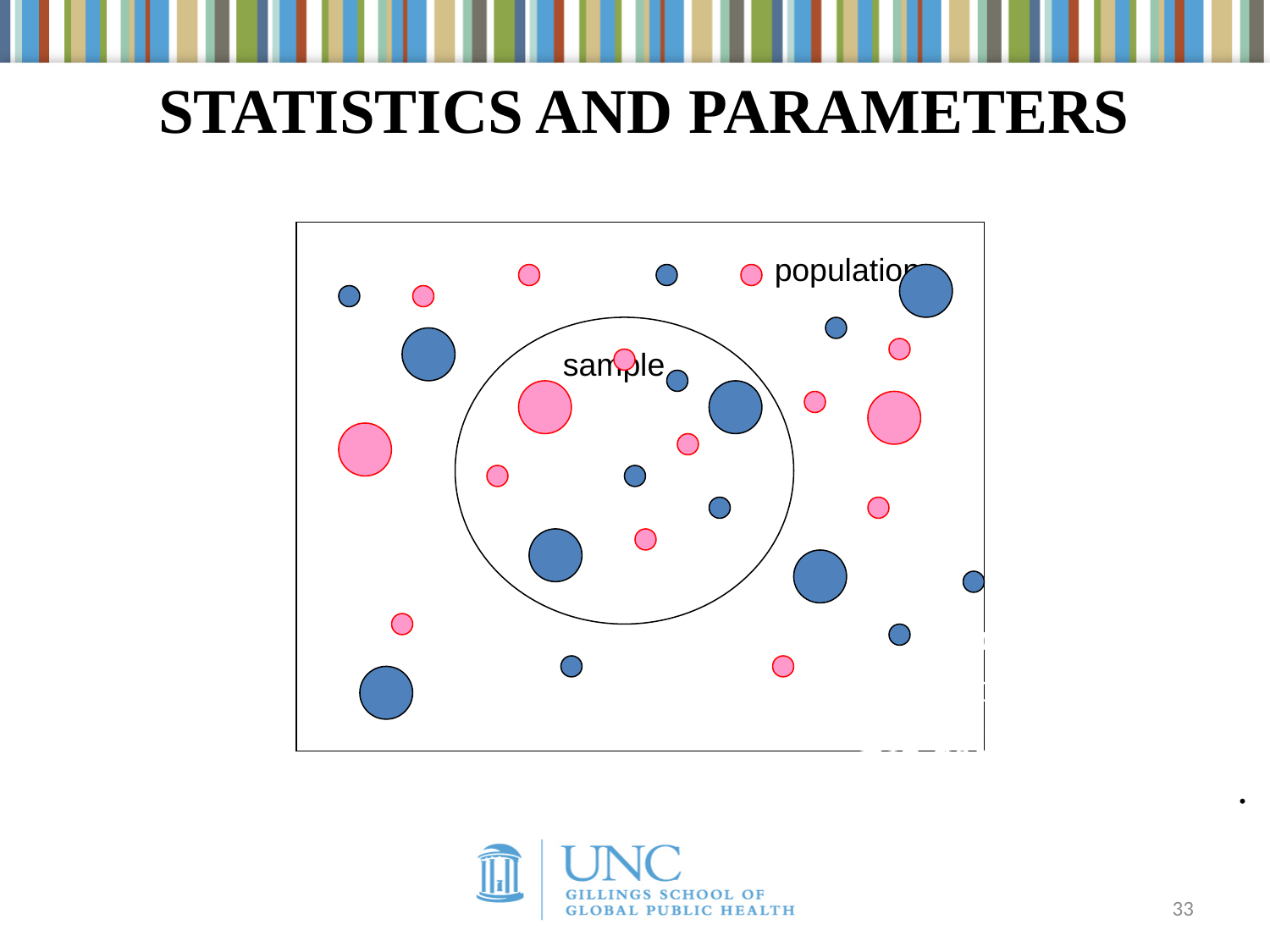

STATISTICS AND PARAMETERS

population

sample

Pink dots: females
Blue dots: males
Big dots: overweight
Little dots: not overwt.

33